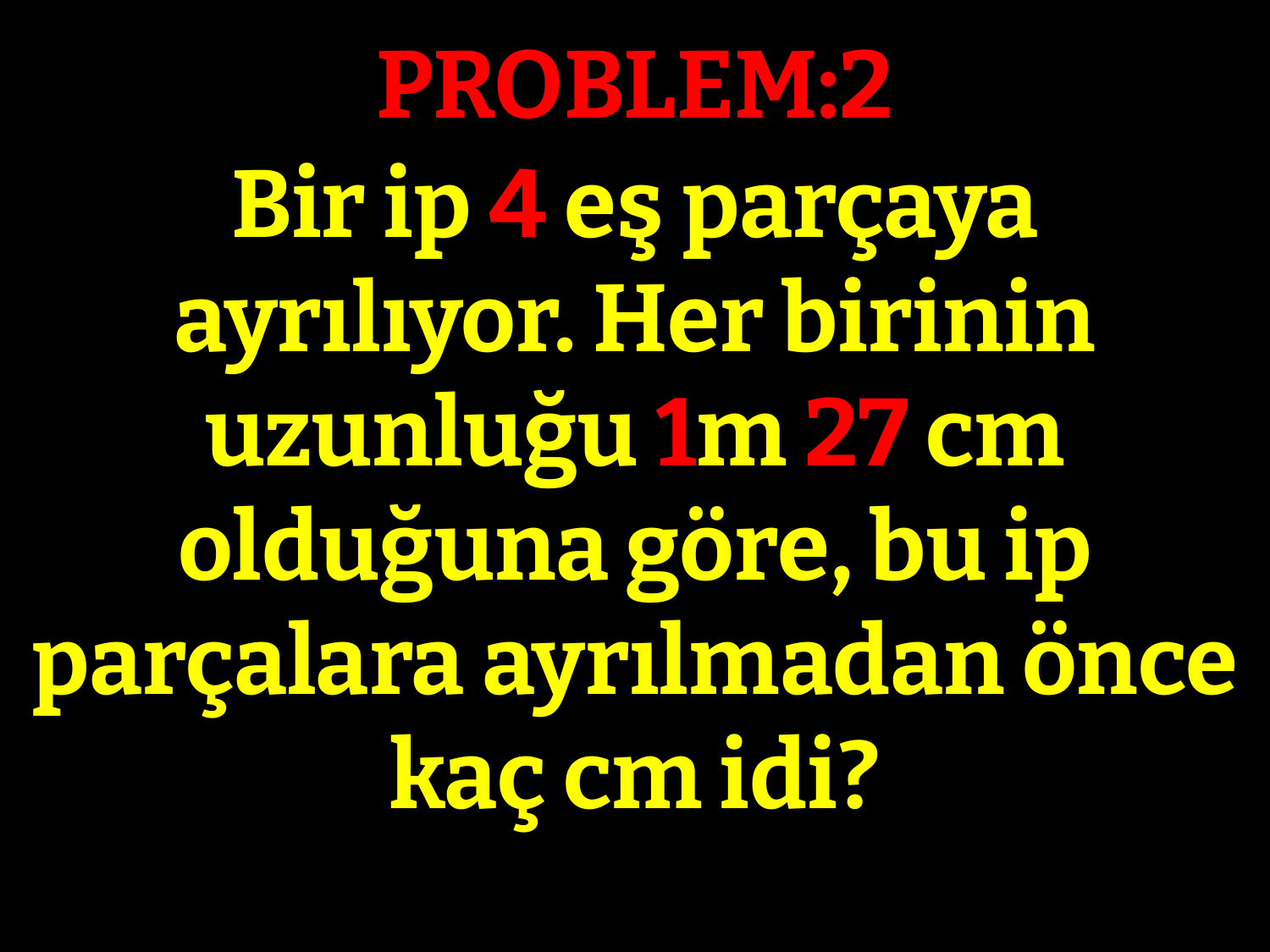

PROBLEM:2
Bir ip 4 eş parçaya ayrılıyor. Her birinin uzunluğu 1m 27 cm olduğuna göre, bu ip parçalara ayrılmadan önce kaç cm idi?
#